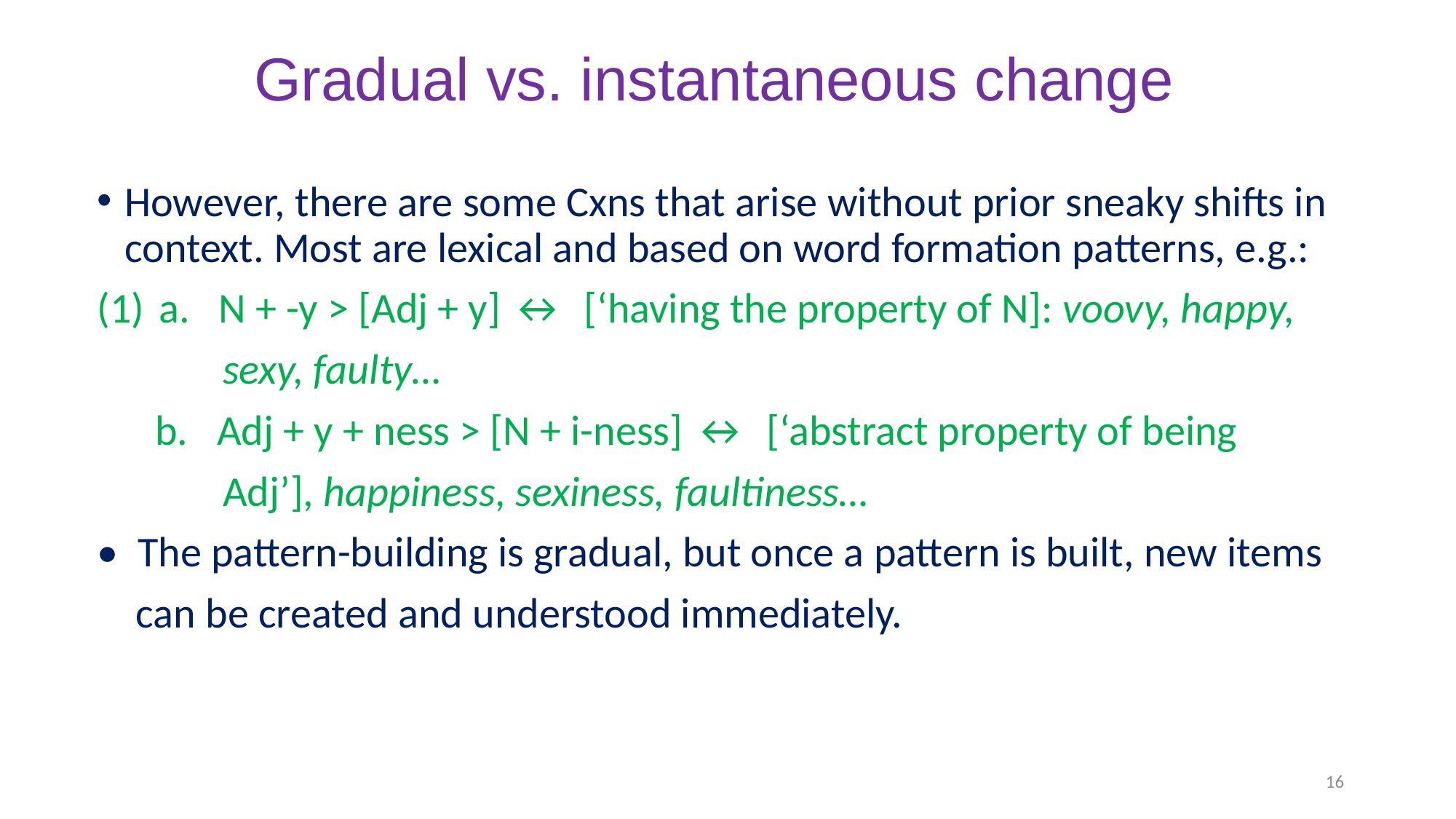

# Gradual vs. instantaneous change
However, there are some Cxns that arise without prior sneaky shifts in context. Most are lexical and based on word formation patterns, e.g.:
a.   N + -y > [Adj + y] ↔  [‘having the property of N]: voovy, happy,
             sexy, faulty…
      b.   Adj + y + ness > [N + i-ness] ↔  [‘abstract property of being
             Adj’], happiness, sexiness, faultiness…
•  The pattern-building is gradual, but once a pattern is built, new items
    can be created and understood immediately.

16